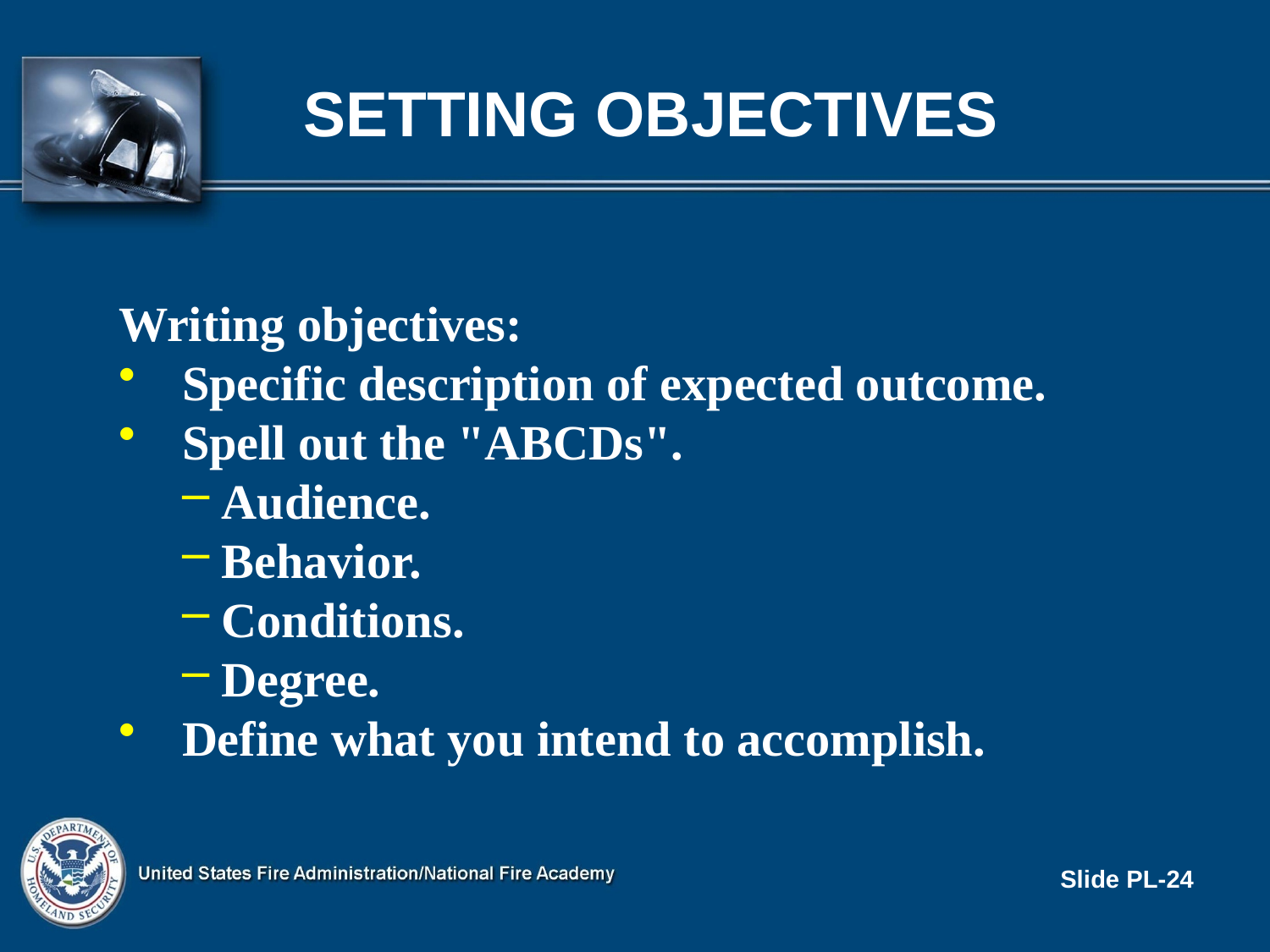

# Setting Objectives
Writing objectives:
Specific description of expected outcome.
Spell out the "ABCDs".
 Audience.
 Behavior.
 Conditions.
 Degree.
Define what you intend to accomplish.
Slide PL-24